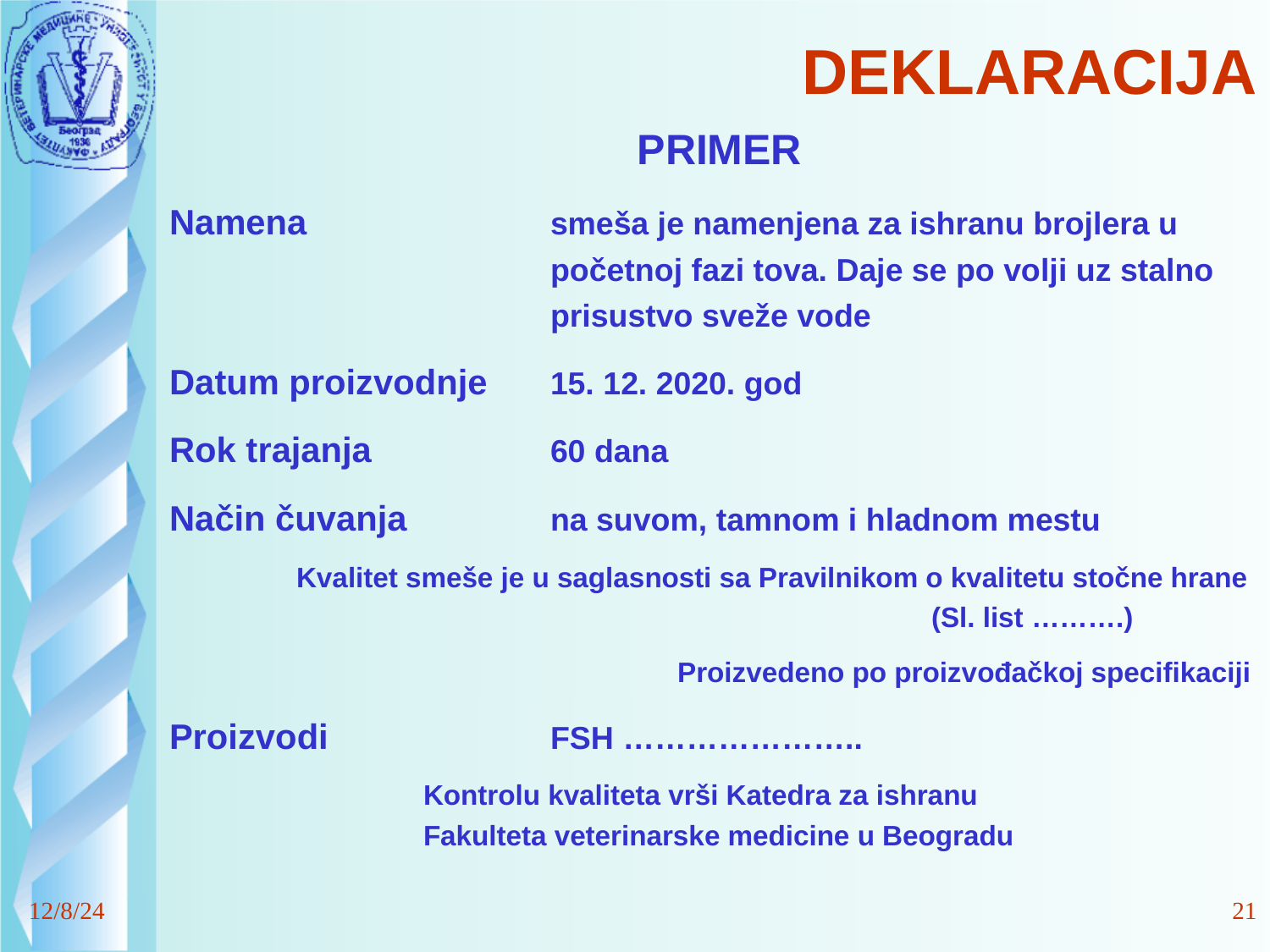

# DEKLARACIJA
PRIMER
Namena		smeša je namenjena za ishranu brojlera u 			početnoj fazi tova. Daje se po volji uz stalno 			prisustvo sveže vode
Datum proizvodnje	15. 12. 2020. god
Rok trajanja		60 dana
Način čuvanja		na suvom, tamnom i hladnom mestu
	Kvalitet smeše je u saglasnosti sa Pravilnikom o kvalitetu stočne hrane 						(Sl. list ……….)
				Proizvedeno po proizvođačkoj specifikaciji
Proizvodi		FSH …………………..
		Kontrolu kvaliteta vrši Katedra za ishranu 				Fakulteta veterinarske medicine u Beogradu
12/8/24
21